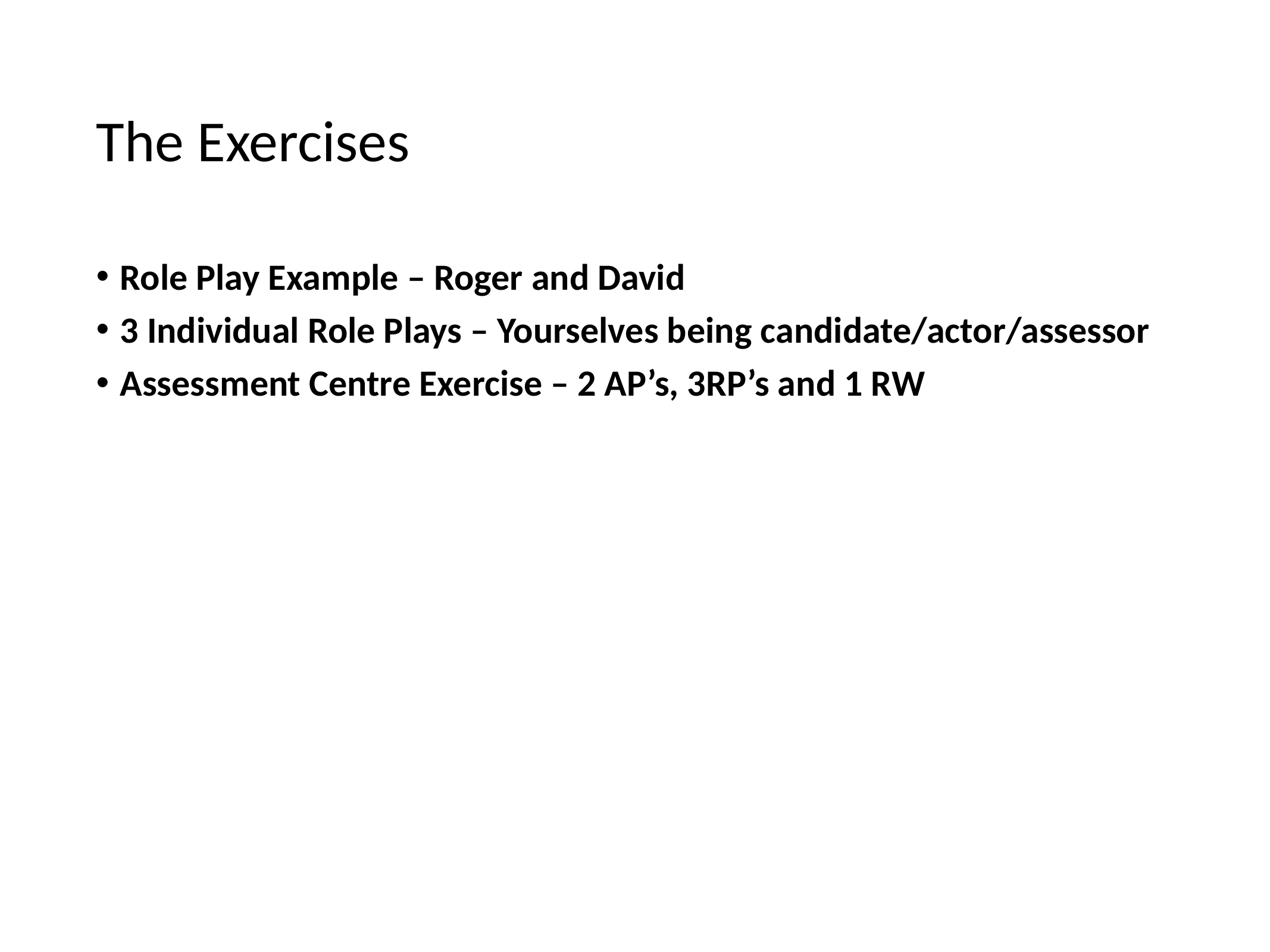

# The Exercises
Role Play Example – Roger and David
3 Individual Role Plays – Yourselves being candidate/actor/assessor
Assessment Centre Exercise – 2 AP’s, 3RP’s and 1 RW